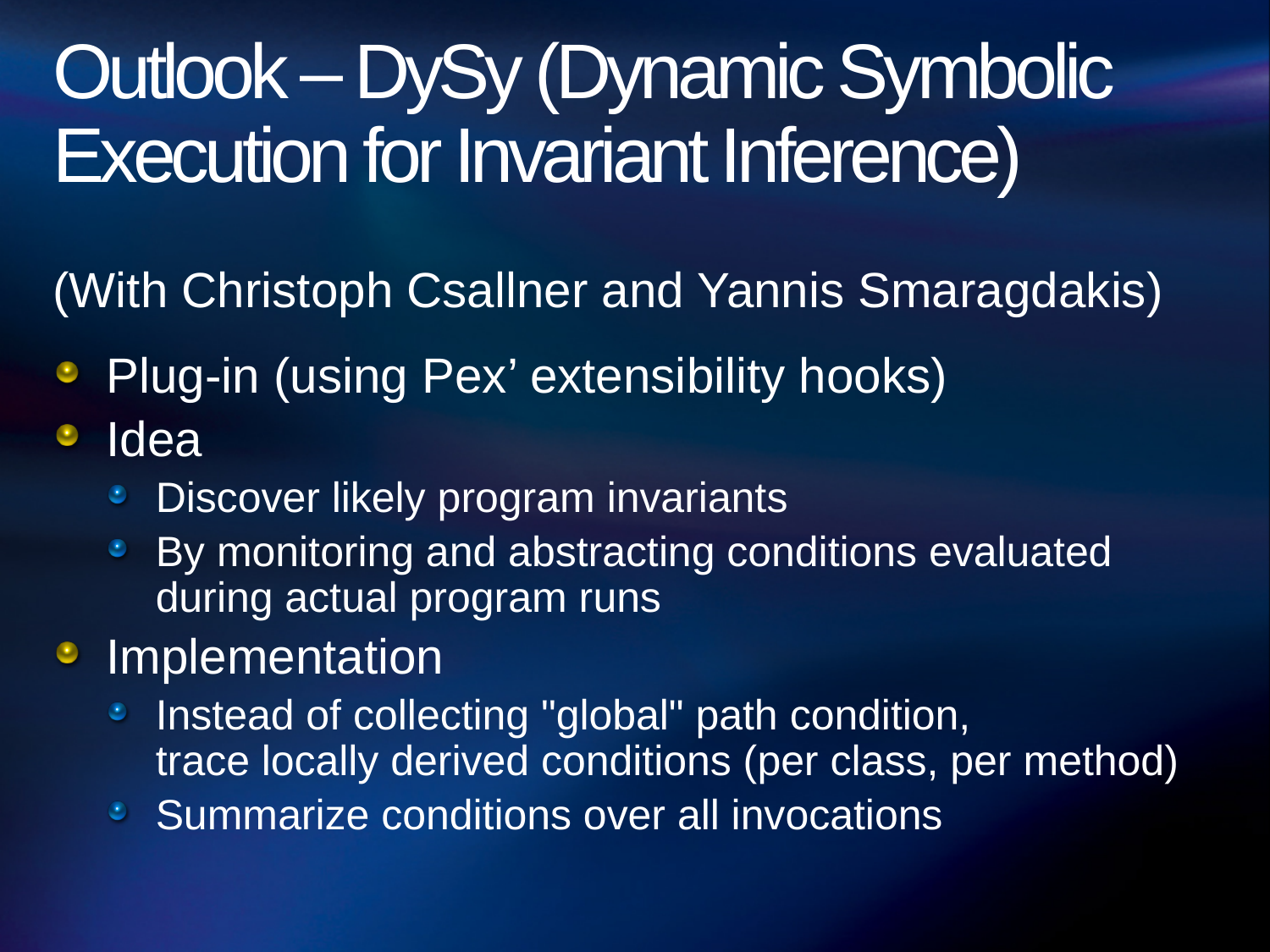

# Outlook – DySy (Dynamic Symbolic Execution for Invariant Inference)

(With Christoph Csallner and Yannis Smaragdakis)

Plug-in (using Pex’ extensibility hooks)
Idea
Discover likely program invariants
By monitoring and abstracting conditions evaluated during actual program runs
Implementation
Instead of collecting "global" path condition,
trace locally derived conditions (per class, per method)
Summarize conditions over all invocations